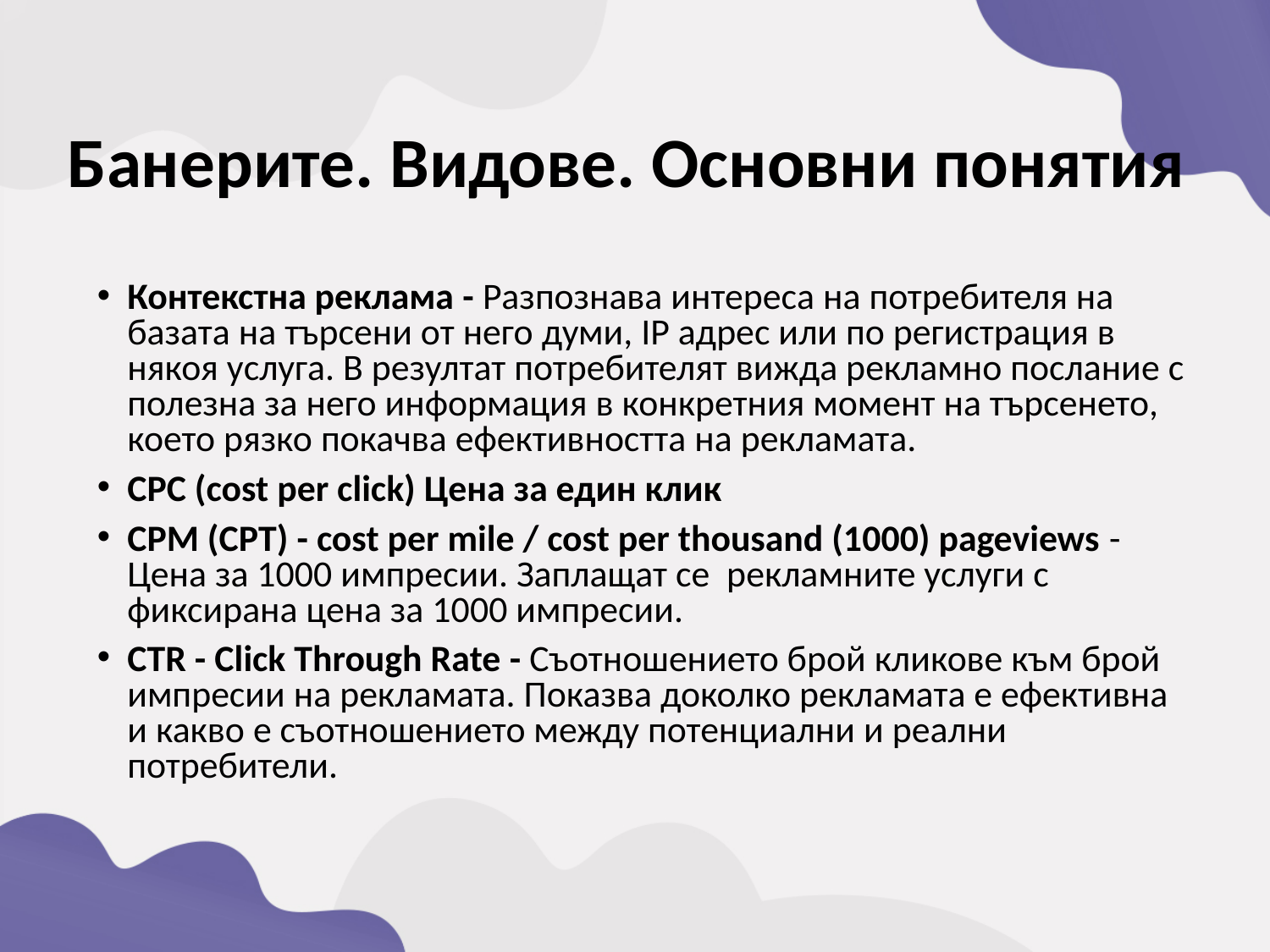

Банерите. Видове. Основни понятия

Контекстна реклама - Разпознава интереса на потребителя на базата на търсени от него думи, IP адрес или по регистрация в някоя услуга. В резултат потребителят вижда рекламно послание с полезна за него информация в конкретния момент на търсенето, което рязко покачва ефективността на рекламата.
CPC (cost per click) Цена за един клик
CPM (CPT) - cost per mile / cost per thousand (1000) pageviews - Цена за 1000 импресии. Заплащат се  рекламните услуги с фиксирана цена за 1000 импресии.
CTR - Click Through Rate - Съотношението брой кликове към брой импресии на рекламата. Показва доколко рекламата е ефективна и какво е съотношението между потенциални и реални потребители.